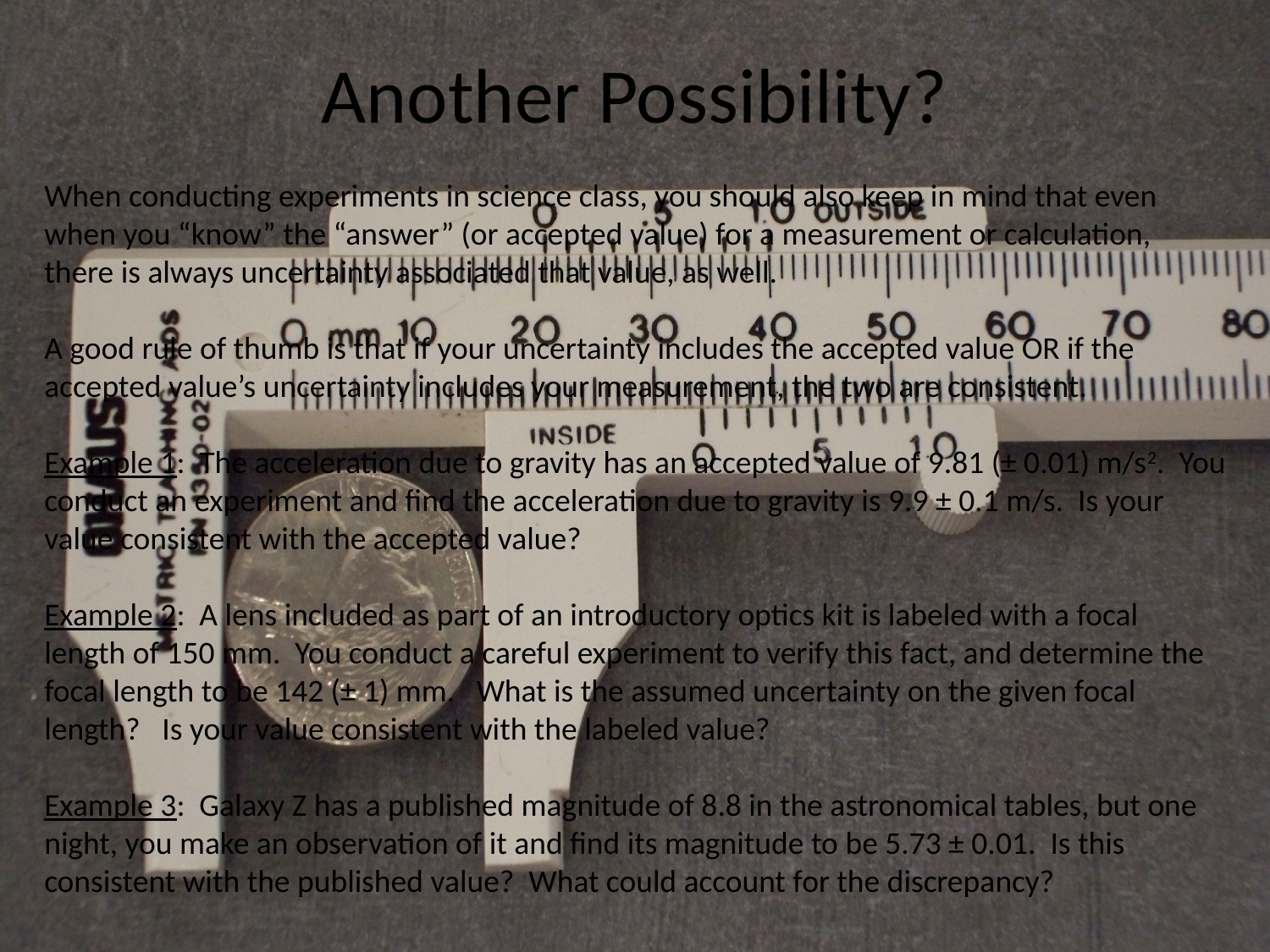

# Another Possibility?
When conducting experiments in science class, you should also keep in mind that even when you “know” the “answer” (or accepted value) for a measurement or calculation, there is always uncertainty associated that value, as well.

A good rule of thumb is that if your uncertainty includes the accepted value OR if the accepted value’s uncertainty includes your measurement, the two are consistent.

Example 1:  The acceleration due to gravity has an accepted value of 9.81 (± 0.01) m/s2.  You conduct an experiment and find the acceleration due to gravity is 9.9 ± 0.1 m/s.  Is your value consistent with the accepted value?

Example 2:  A lens included as part of an introductory optics kit is labeled with a focal length of 150 mm.  You conduct a careful experiment to verify this fact, and determine the focal length to be 142 (± 1) mm.   What is the assumed uncertainty on the given focal length?   Is your value consistent with the labeled value?

Example 3:  Galaxy Z has a published magnitude of 8.8 in the astronomical tables, but one night, you make an observation of it and find its magnitude to be 5.73 ± 0.01.  Is this consistent with the published value?  What could account for the discrepancy?